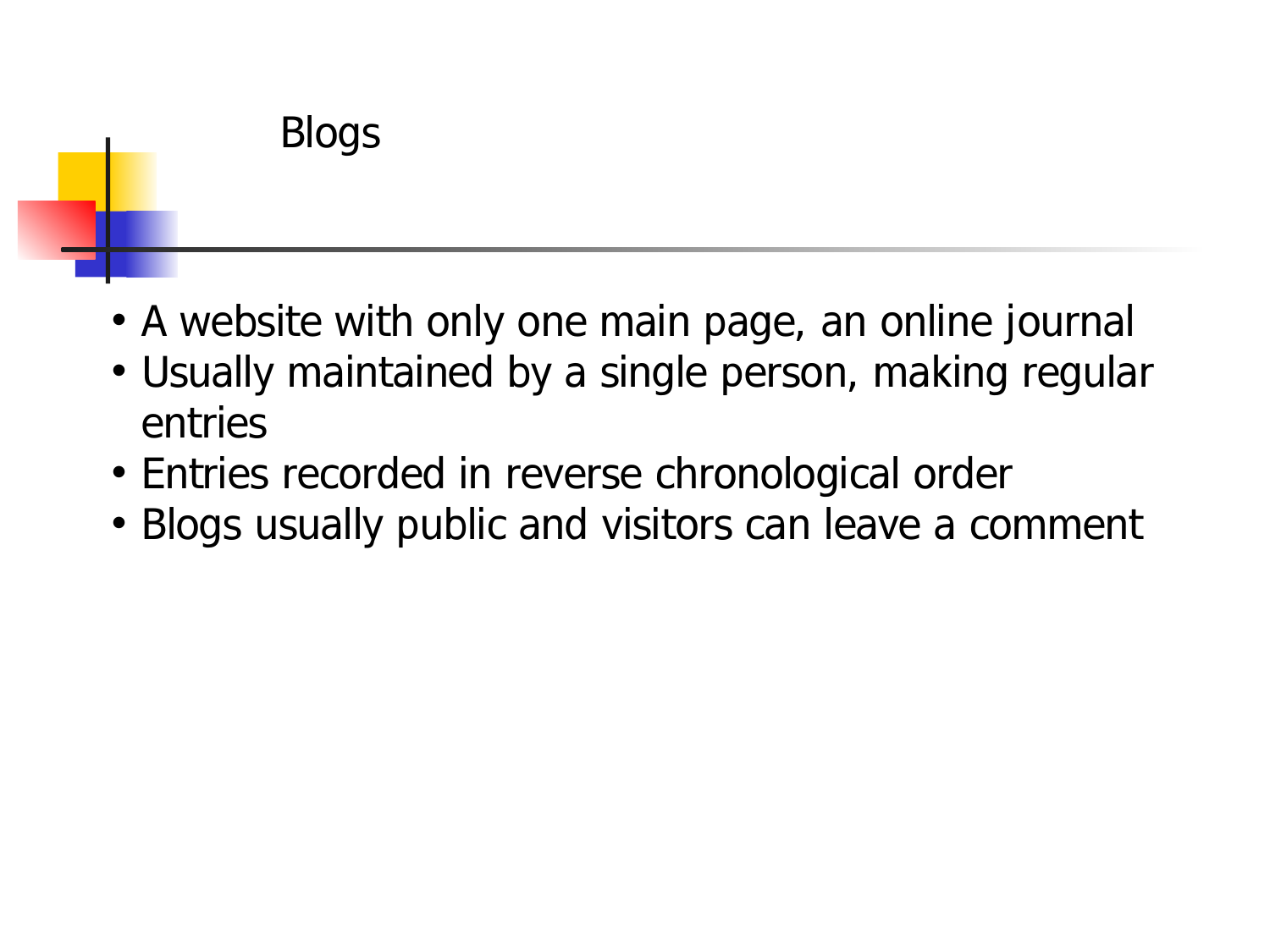

Blogs
A website with only one main page, an online journal
Usually maintained by a single person, making regular entries
Entries recorded in reverse chronological order
Blogs usually public and visitors can leave a comment